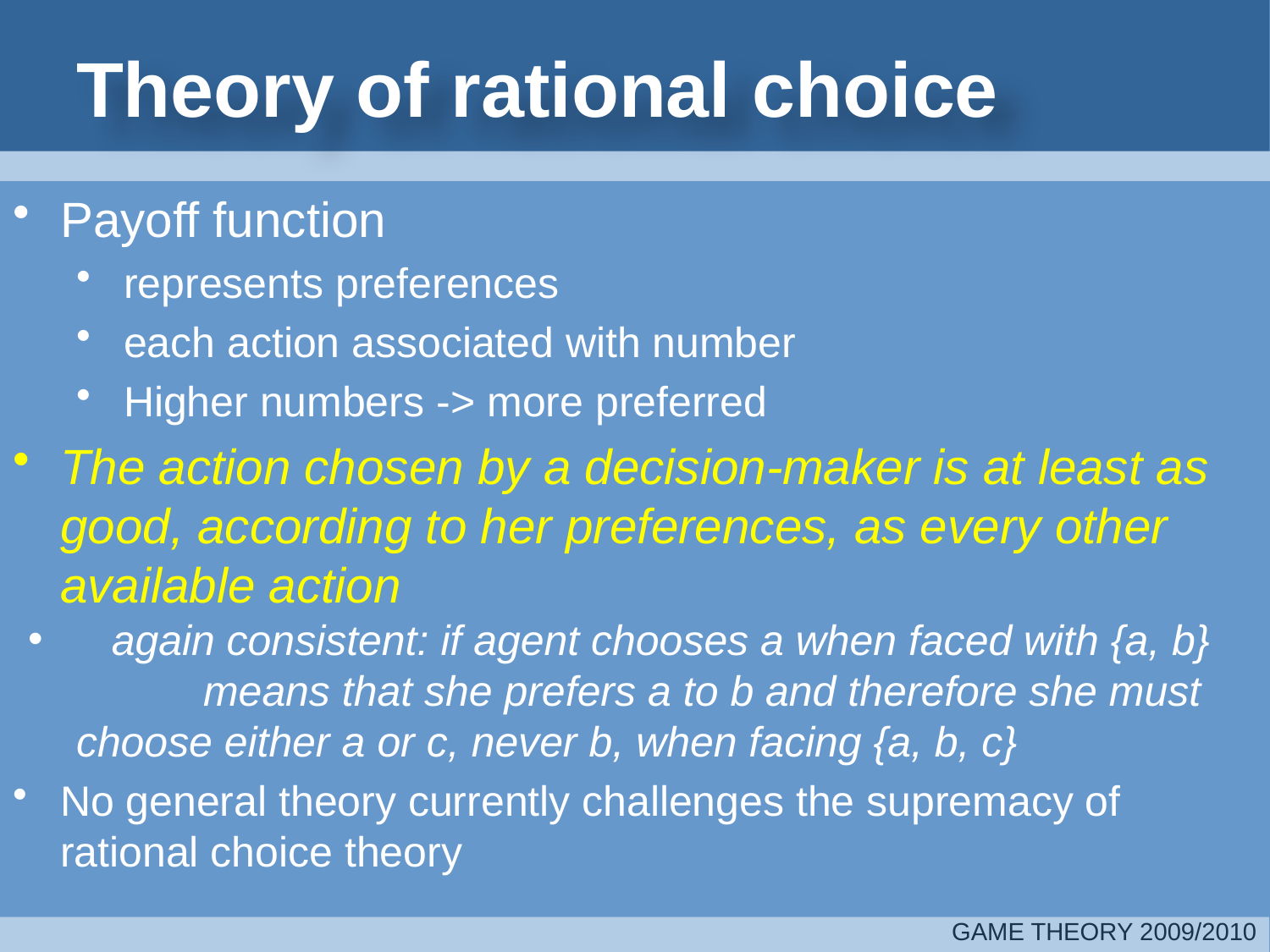

# Theory of rational choice
Payoff function
represents preferences
each action associated with number
Higher numbers -> more preferred
The action chosen by a decision-maker is at least as good, according to her preferences, as every other available action
   again consistent: if agent chooses a when faced with {a, b}        	means that she prefers a to b and therefore she must 	choose either a or c, never b, when facing {a, b, c}
No general theory currently challenges the supremacy of rational choice theory

GAME THEORY 2009/2010